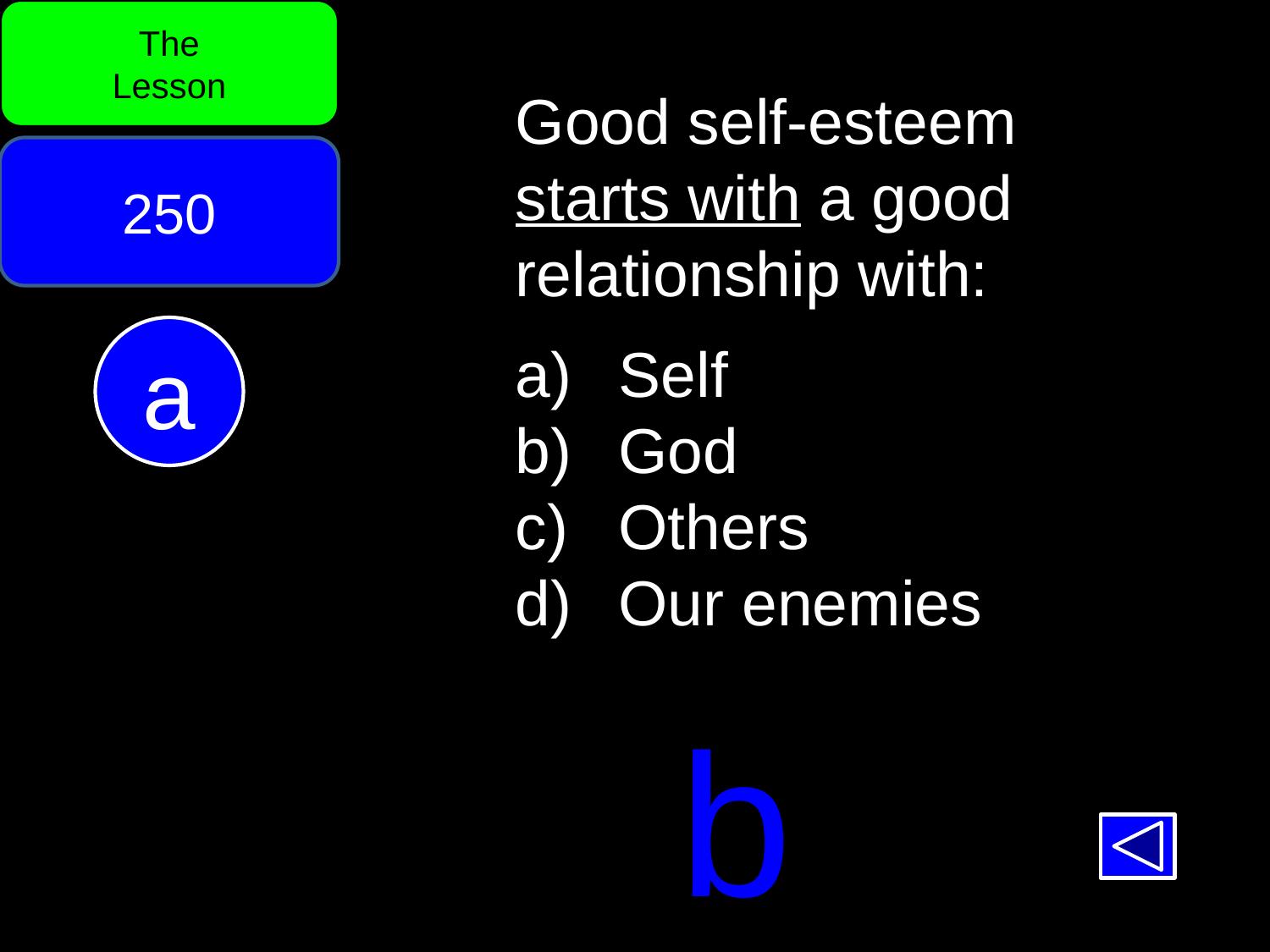

The
Lesson
Good self-esteem
starts with a good
relationship with:

Self
God
Others
Our enemies
250
a
b